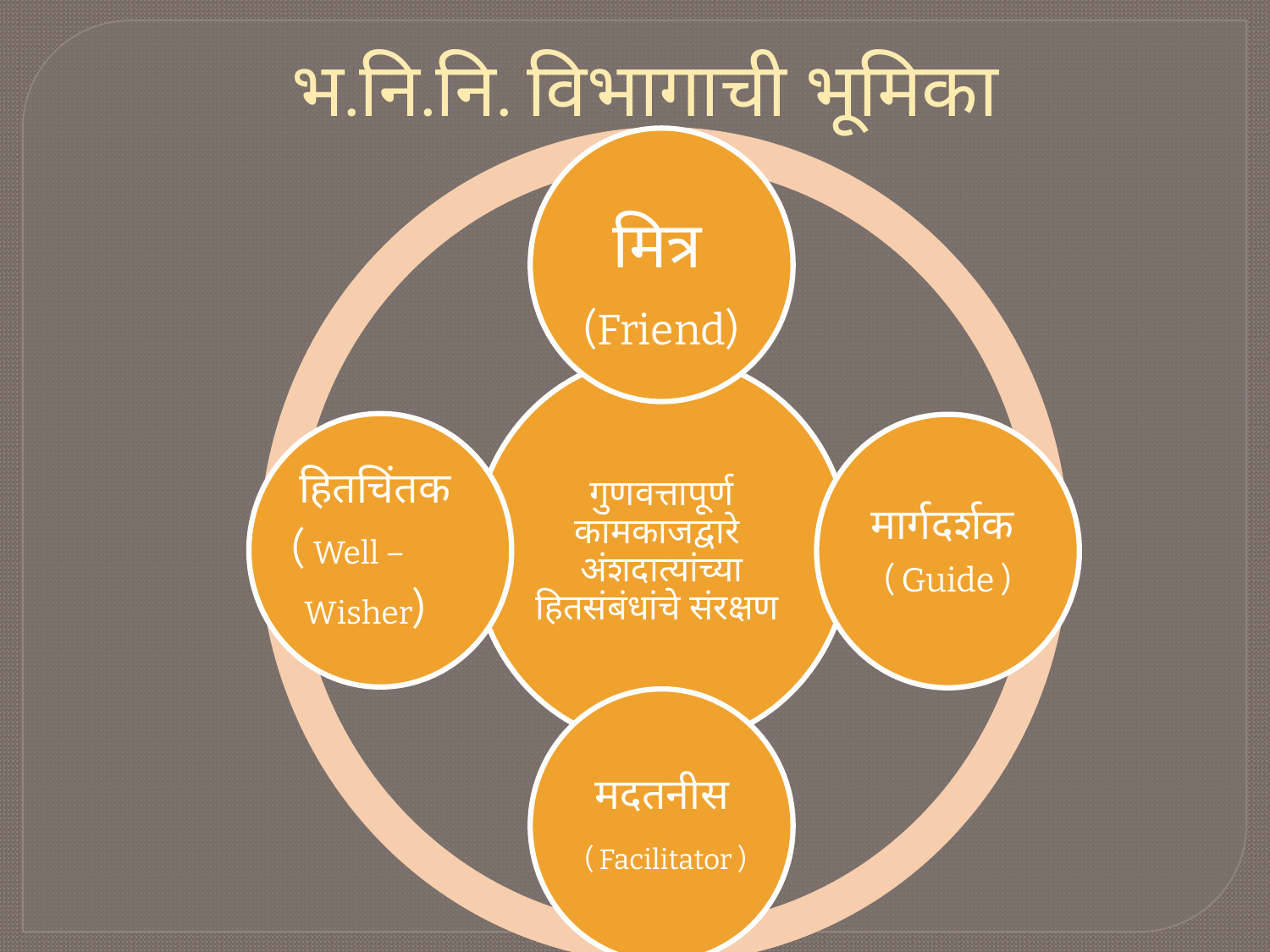

भ.नि.नि. विभागाची भूमिका
गुणवत्तापूर्ण कामकाजद्वारे  अंशदात्यांच्या हितसंबंधांचे संरक्षण

मित्र
(Friend)
मार्गदर्शक
( Guide )
मदतनीस
 ( Facilitator )
हितचिंतक
( Well –
  Wisher)